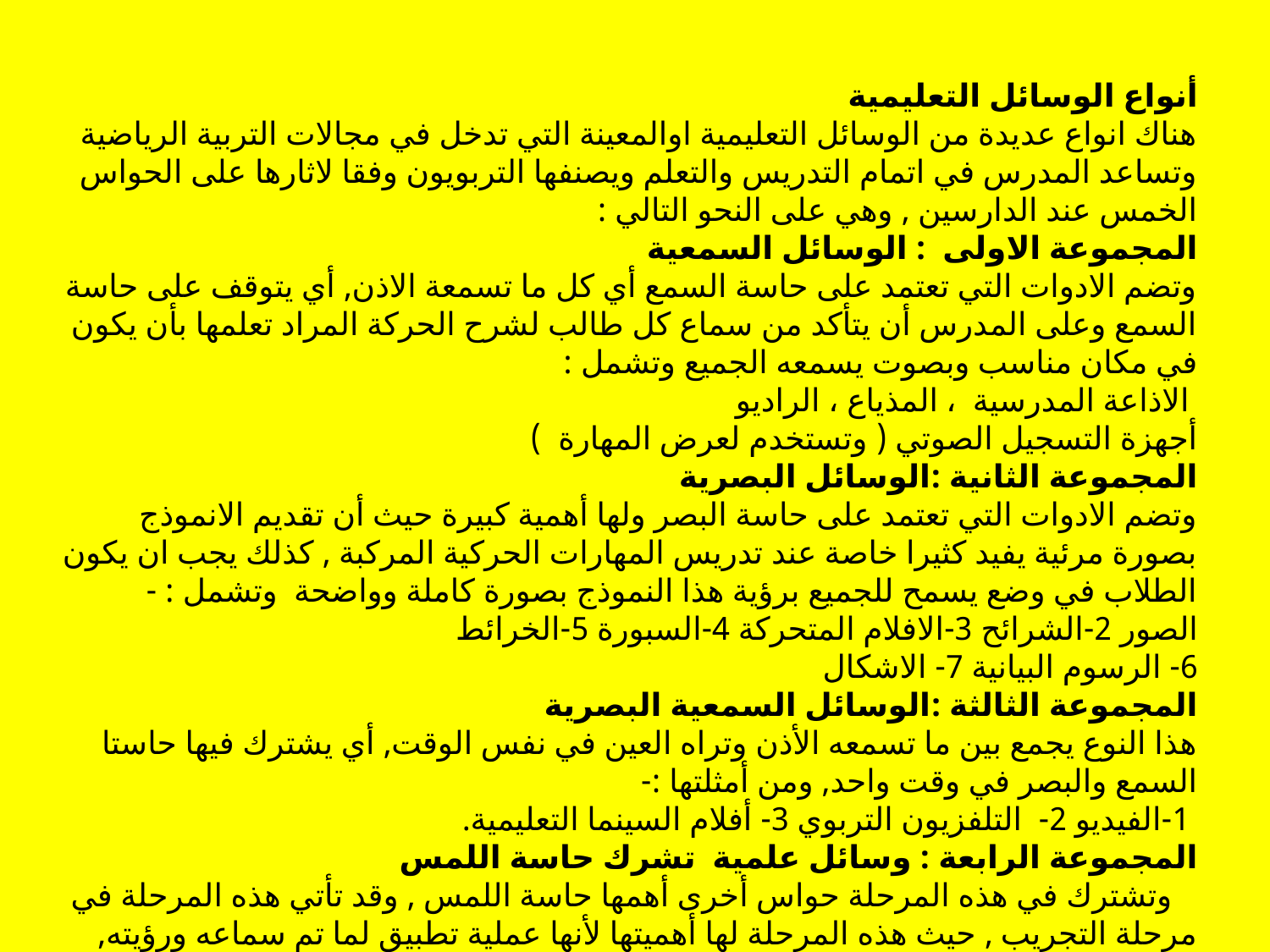

أنواع الوسائل التعليمية
هناك انواع عديدة من الوسائل التعليمية اوالمعينة التي تدخل في مجالات التربية الرياضية وتساعد المدرس في اتمام التدريس والتعلم ويصنفها التربويون وفقا لاثارها على الحواس الخمس عند الدارسين , وهي على النحو التالي :
المجموعة الاولى  : الوسائل السمعية
وتضم الادوات التي تعتمد على حاسة السمع أي كل ما تسمعة الاذن, أي يتوقف على حاسة السمع وعلى المدرس أن يتأكد من سماع كل طالب لشرح الحركة المراد تعلمها بأن يكون في مكان مناسب وبصوت يسمعه الجميع وتشمل :
 الاذاعة المدرسية  ، المذياع ، الراديو
أجهزة التسجيل الصوتي ( وتستخدم لعرض المهارة  )
المجموعة الثانية :الوسائل البصرية
وتضم الادوات التي تعتمد على حاسة البصر ولها أهمية كبيرة حيث أن تقديم الانموذج بصورة مرئية يفيد كثيرا خاصة عند تدريس المهارات الحركية المركبة , كذلك يجب ان يكون الطلاب في وضع يسمح للجميع برؤية هذا النموذج بصورة كاملة وواضحة  وتشمل : -
الصور 2-الشرائح 3-الافلام المتحركة 4-السبورة 5-الخرائط
6- الرسوم البيانية 7- الاشكال
المجموعة الثالثة :الوسائل السمعية البصرية
هذا النوع يجمع بين ما تسمعه الأذن وتراه العين في نفس الوقت, أي يشترك فيها حاستا السمع والبصر في وقت واحد, ومن أمثلتها :-
 1-الفيديو 2-  التلفزيون التربوي 3- أفلام السينما التعليمية.
المجموعة الرابعة : وسائل علمية  تشرك حاسة اللمس
   وتشترك في هذه المرحلة حواس أخرى أهمها حاسة اللمس , وقد تأتي هذه المرحلة في مرحلة التجريب , حيث هذه المرحلة لها أهميتها لأنها عملية تطبيق لما تم سماعه ورؤيته, ويتم التجريب بواسطة المتعلم نفسه , حيث يستطيع الطالب لأول مرة الإحساس بالحركة ومتطلباتها ولمس الأداة أو الجهاز الذي يستخدمه ويتمكن من السيطرة على جسمه في أوضاع مختلفة أثناء الأداء العلمي وتشمل :-